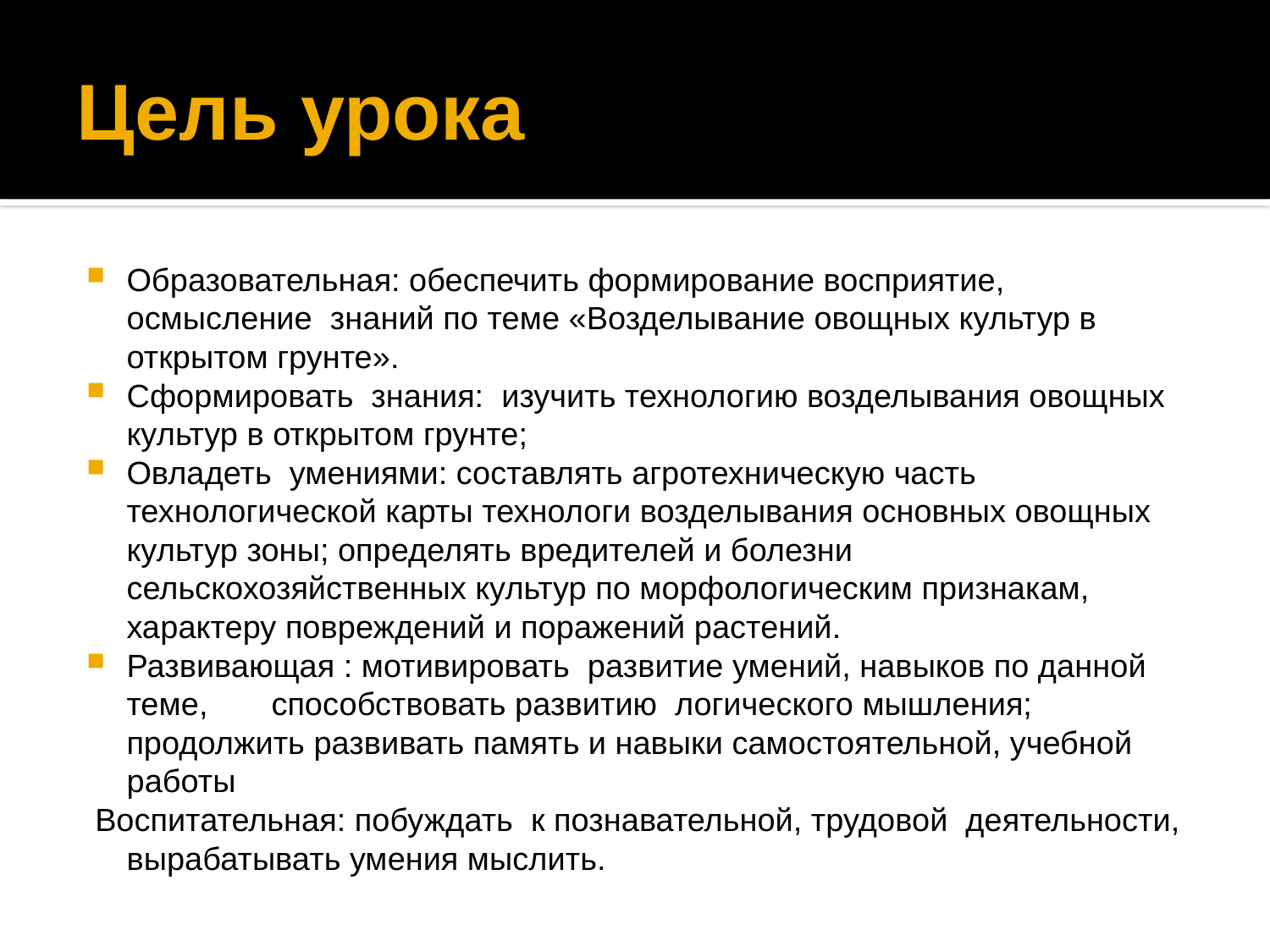

# Цель урока
Образовательная: обеспечить формирование восприятие, осмысление  знаний по теме «Возделывание овощных культур в открытом грунте».
Сформировать  знания:  изучить технологию возделывания овощных культур в открытом грунте;
Овладеть  умениями: составлять агротехническую часть технологической карты технологи возделывания основных овощных культур зоны; определять вредителей и болезни сельскохозяйственных культур по морфологическим признакам, характеру повреждений и поражений растений.
Развивающая : мотивировать  развитие умений, навыков по данной теме, 	способствовать развитию  логического мышления;
	продолжить развивать память и навыки самостоятельной, учебной работы
 Воспитательная: побуждать  к познавательной, трудовой  деятельности, вырабатывать умения мыслить.